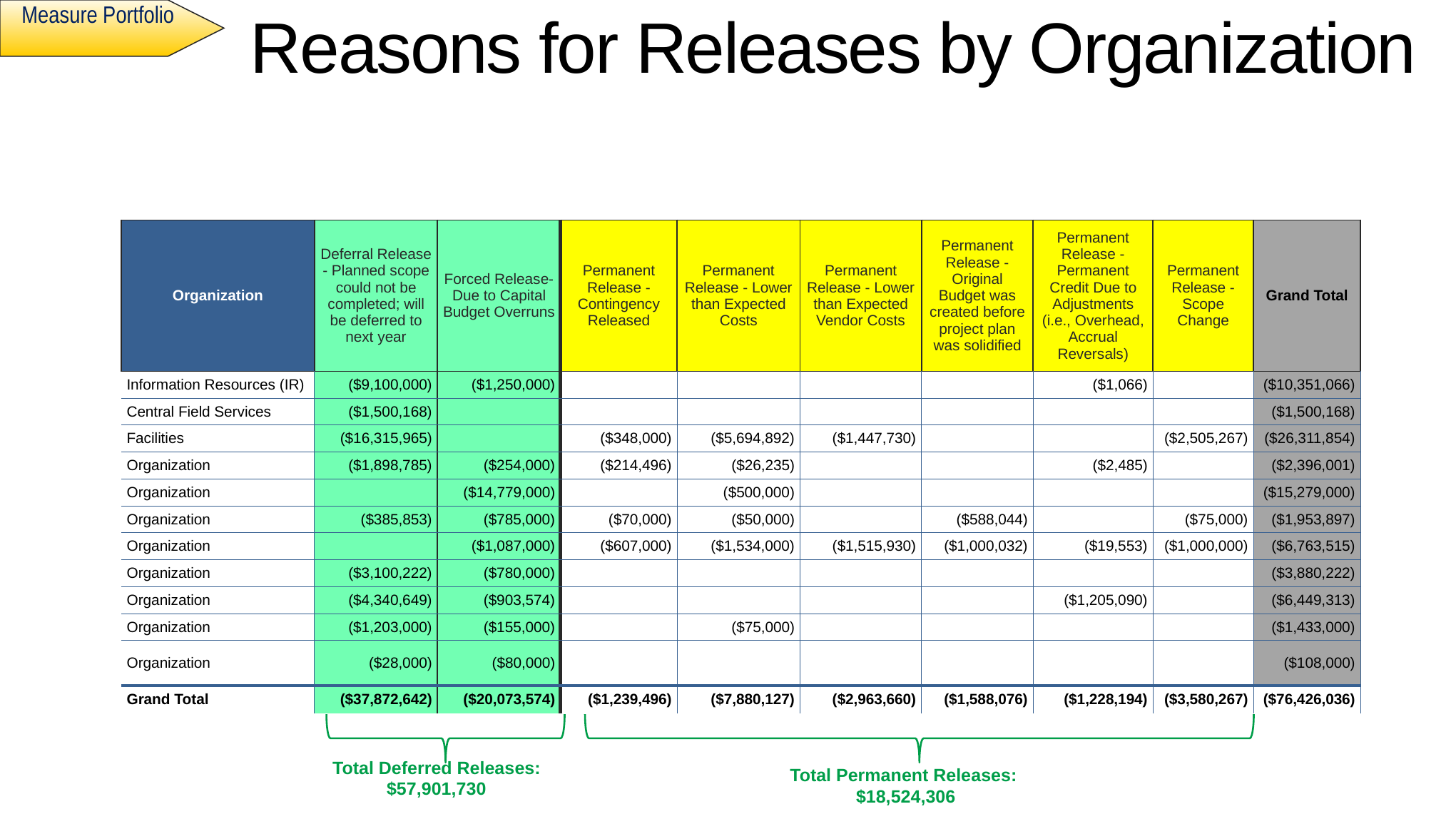

Measure Portfolio

# Reasons for Releases by Organization
| Organization | Deferral Release - Planned scope could not be completed; will be deferred to next year | Forced Release- Due to Capital Budget Overruns | Permanent Release - Contingency Released | Permanent Release - Lower than Expected Costs | Permanent Release - Lower than Expected Vendor Costs | Permanent Release - Original Budget was created before project plan was solidified | Permanent Release - Permanent Credit Due to Adjustments (i.e., Overhead, Accrual Reversals) | Permanent Release - Scope Change | Grand Total |
| --- | --- | --- | --- | --- | --- | --- | --- | --- | --- |
| Information Resources (IR) | ($9,100,000) | ($1,250,000) |  |  |  |  | ($1,066) |  | ($10,351,066) |
| Central Field Services | ($1,500,168) |  |  |  |  |  |  |  | ($1,500,168) |
| Facilities | ($16,315,965) |  | ($348,000) | ($5,694,892) | ($1,447,730) |  |  | ($2,505,267) | ($26,311,854) |
| Organization | ($1,898,785) | ($254,000) | ($214,496) | ($26,235) |  |  | ($2,485) |  | ($2,396,001) |
| Organization |  | ($14,779,000) |  | ($500,000) |  |  |  |  | ($15,279,000) |
| Organization | ($385,853) | ($785,000) | ($70,000) | ($50,000) |  | ($588,044) |  | ($75,000) | ($1,953,897) |
| Organization |  | ($1,087,000) | ($607,000) | ($1,534,000) | ($1,515,930) | ($1,000,032) | ($19,553) | ($1,000,000) | ($6,763,515) |
| Organization | ($3,100,222) | ($780,000) |  |  |  |  |  |  | ($3,880,222) |
| Organization | ($4,340,649) | ($903,574) |  |  |  |  | ($1,205,090) |  | ($6,449,313) |
| Organization | ($1,203,000) | ($155,000) |  | ($75,000) |  |  |  |  | ($1,433,000) |
| Organization | ($28,000) | ($80,000) |  |  |  |  |  |  | ($108,000) |
| Grand Total | ($37,872,642) | ($20,073,574) | ($1,239,496) | ($7,880,127) | ($2,963,660) | ($1,588,076) | ($1,228,194) | ($3,580,267) | ($76,426,036) |

Total Deferred Releases: $57,901,730

Total Permanent Releases:
$18,524,306